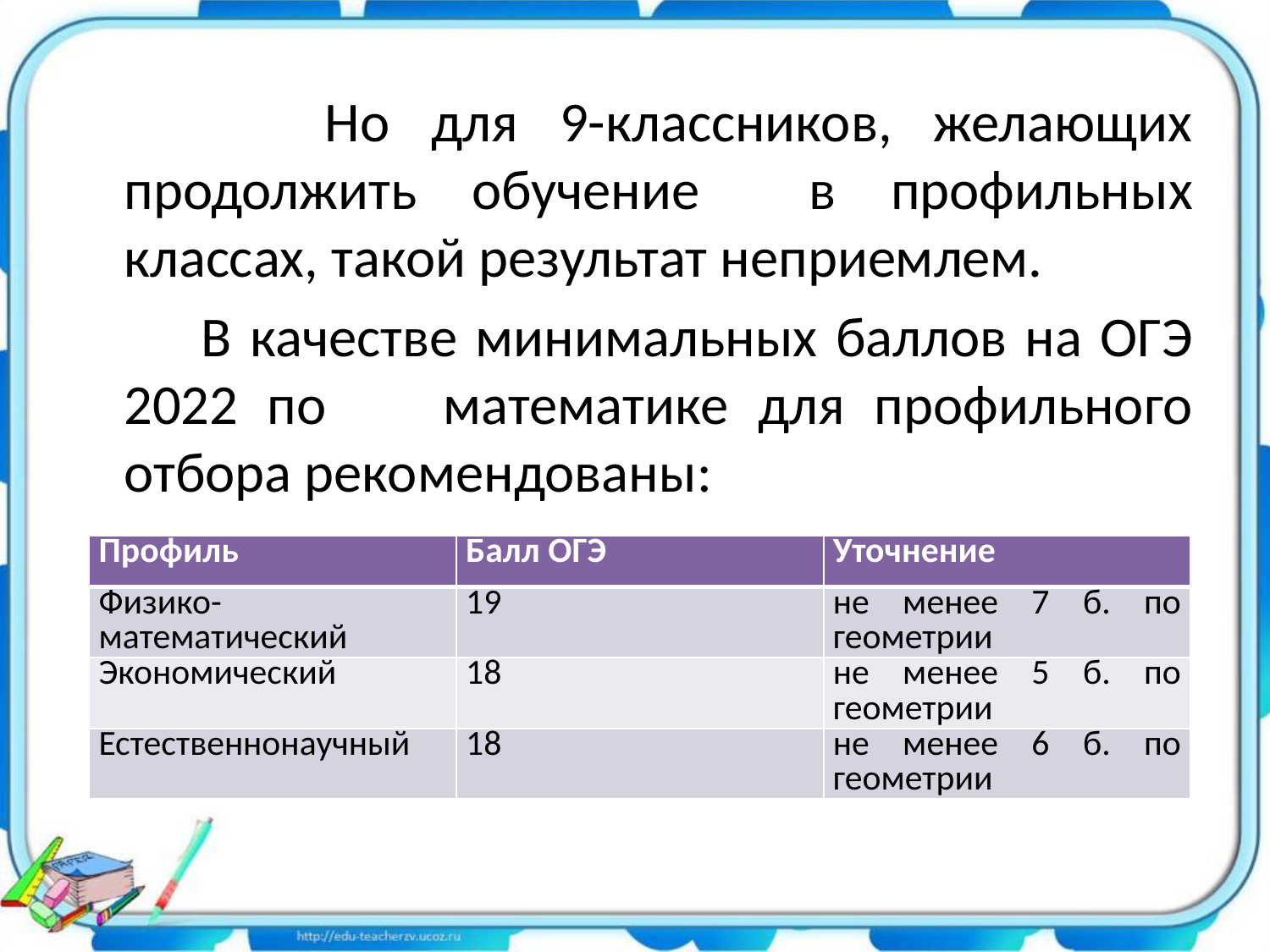

Но для 9-классников, желающих продолжить обучение  в профильных классах, такой результат неприемлем.
       В качестве минимальных баллов на ОГЭ 2022 по    математике для профильного отбора рекомендованы:

| Профиль | Балл ОГЭ | Уточнение |
| --- | --- | --- |
| Физико-математический | 19 | не менее 7 б. по геометрии |
| Экономический | 18 | не менее 5 б. по геометрии |
| Естественнонаучный | 18 | не менее 6 б. по геометрии |